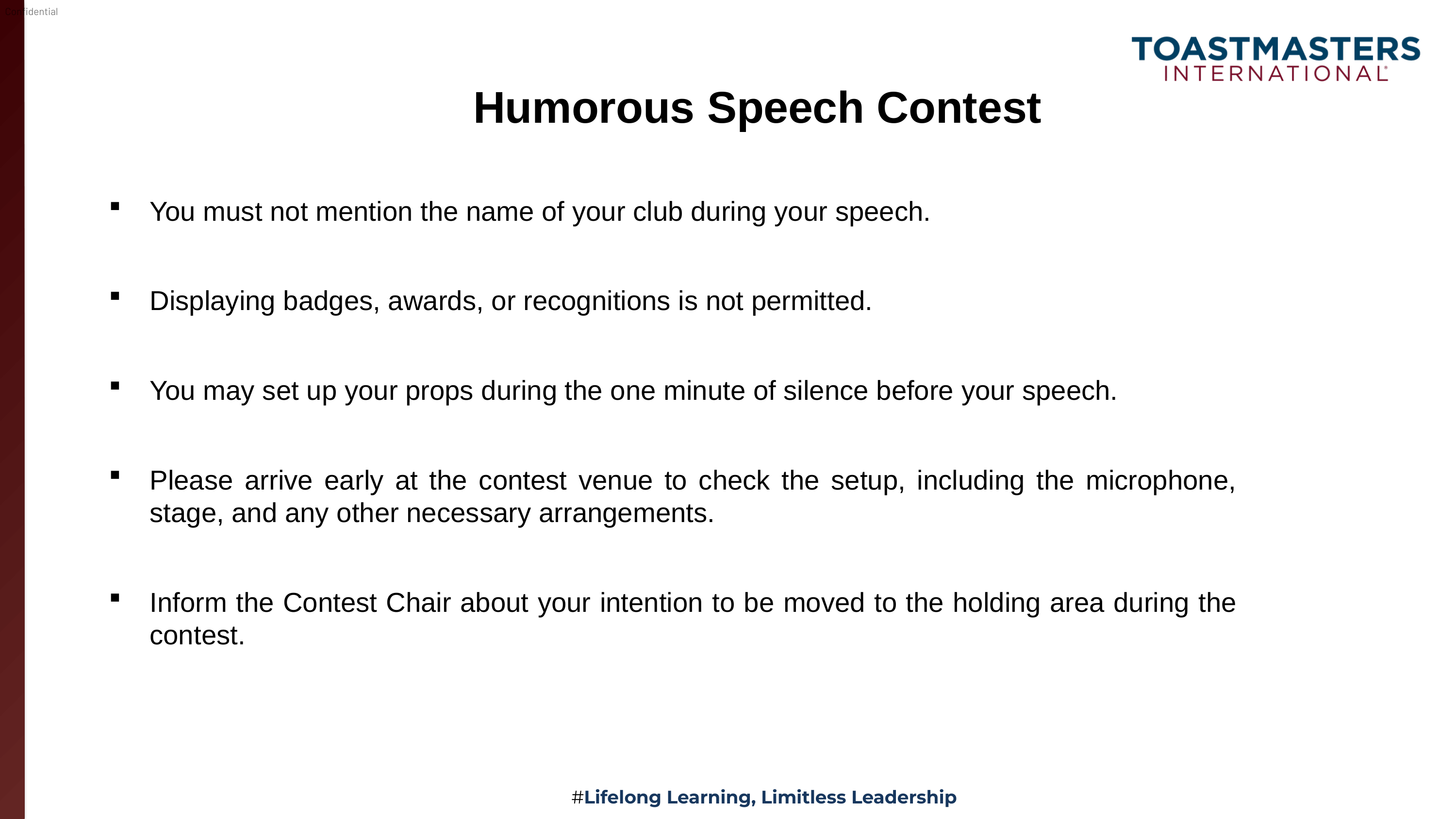

# Humorous Speech Contest
You must not mention the name of your club during your speech.

Displaying badges, awards, or recognitions is not permitted.

You may set up your props during the one minute of silence before your speech.

Please arrive early at the contest venue to check the setup, including the microphone, stage, and any other necessary arrangements.

Inform the Contest Chair about your intention to be moved to the holding area during the contest.